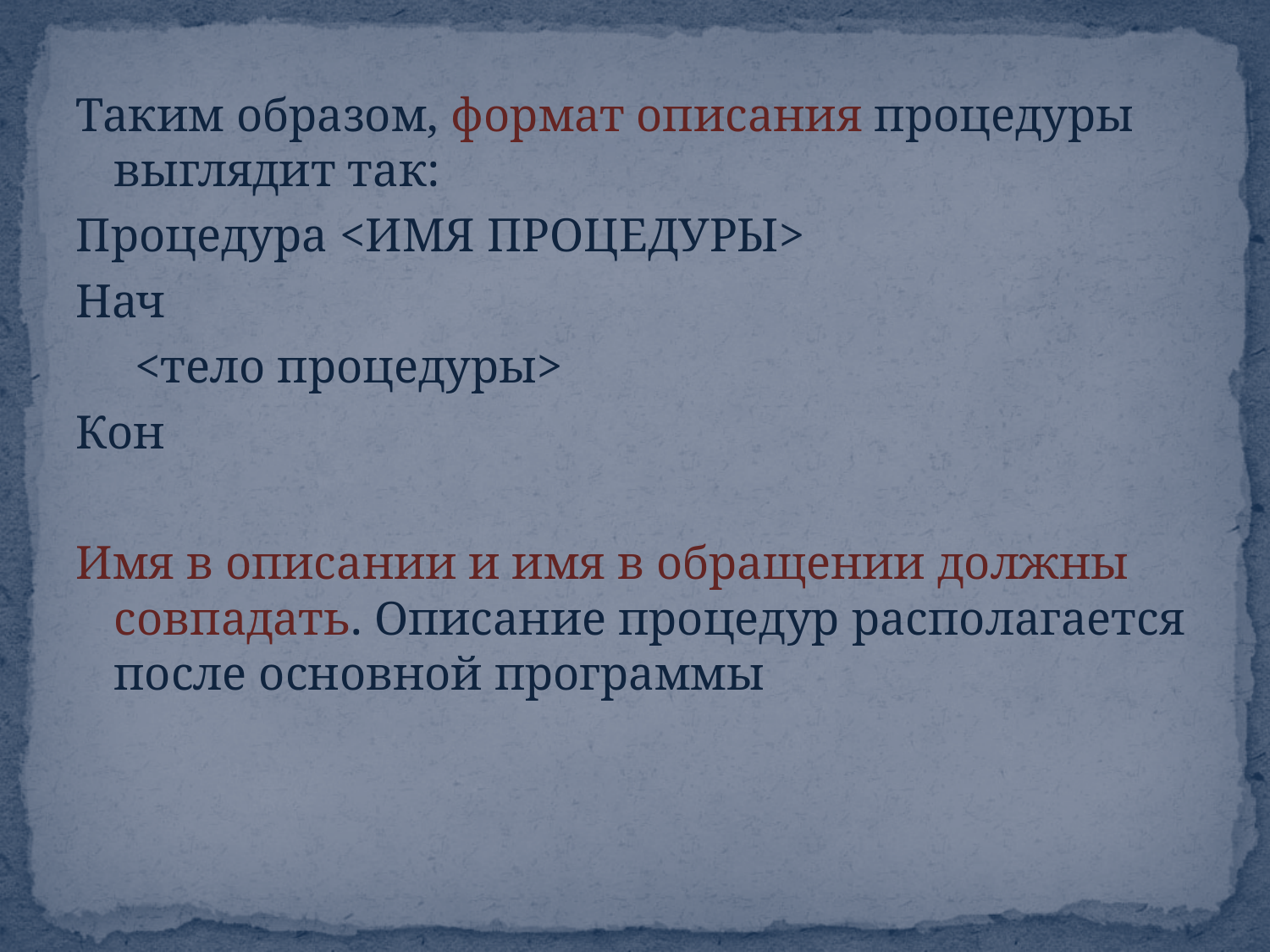

Таким образом, формат описания процедуры выглядит так:
Процедура <ИМЯ ПРОЦЕДУРЫ>
Нач
     <тело процедуры>
Кон

Имя в описании и имя в обращении должны совпадать. Описание процедур располагается после основной программы